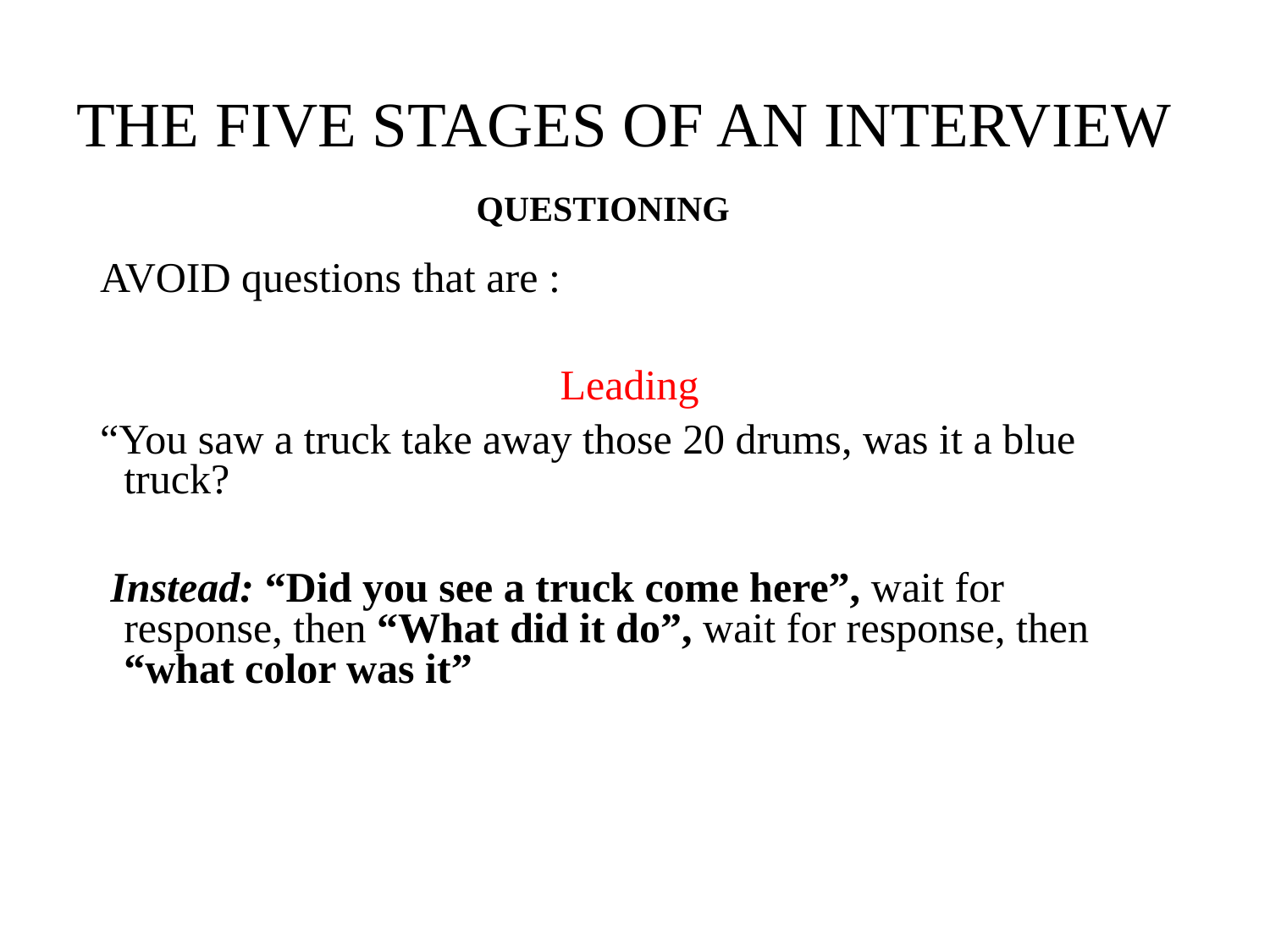

# THE FIVE STAGES OF AN INTERVIEW
QUESTIONING
AVOID questions that are :

Leading
“You saw a truck take away those 20 drums, was it a blue truck?

 Instead: “Did you see a truck come here”, wait for response, then “What did it do”, wait for response, then “what color was it”